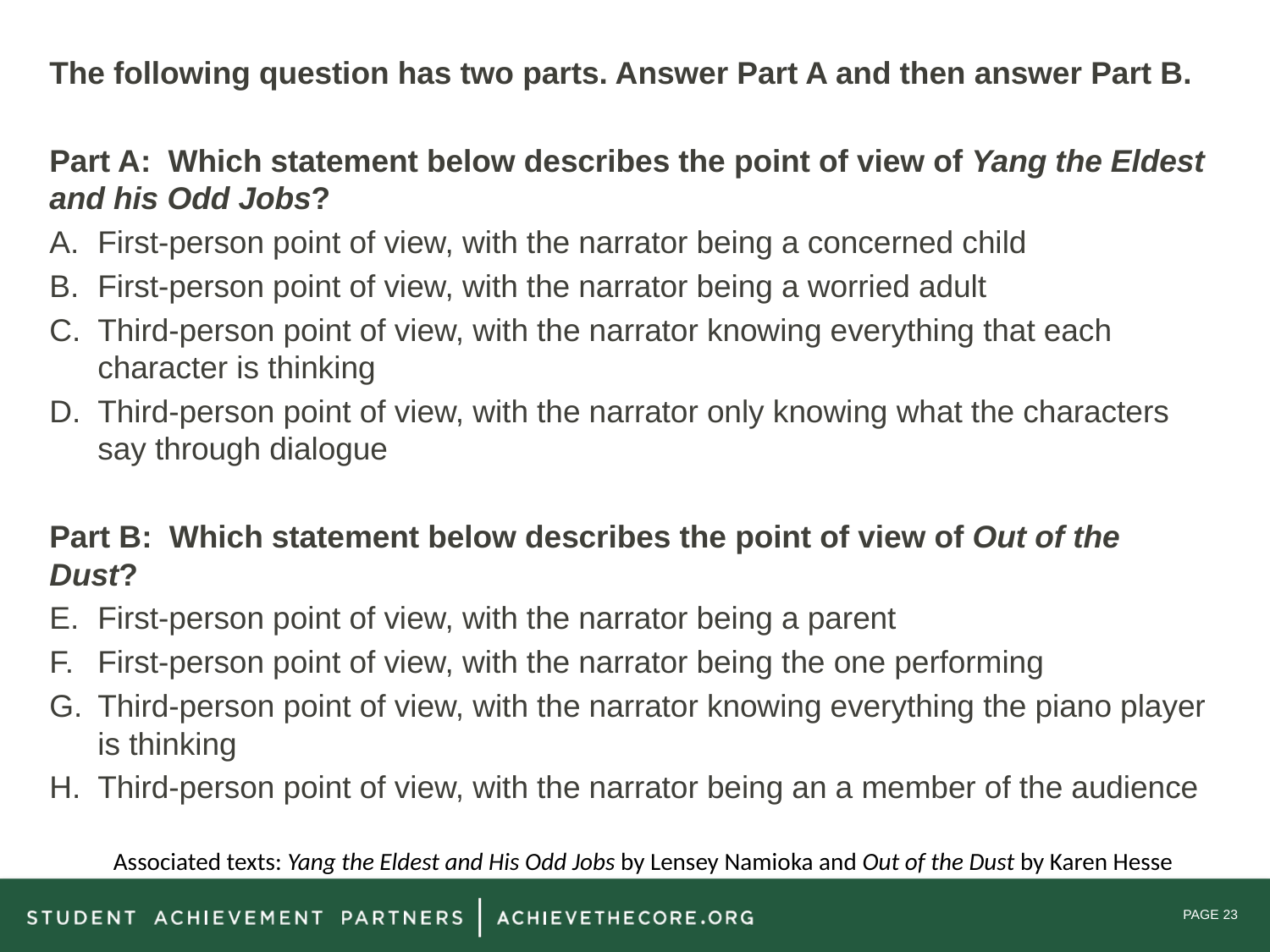

The following question has two parts. Answer Part A and then answer Part B.

Part A:  Which statement below describes the point of view of Yang the Eldest and his Odd Jobs?
First-person point of view, with the narrator being a concerned child
First-person point of view, with the narrator being a worried adult
Third-person point of view, with the narrator knowing everything that each character is thinking
Third-person point of view, with the narrator only knowing what the characters say through dialogue

Part B:  Which statement below describes the point of view of Out of the Dust?
First-person point of view, with the narrator being a parent
First-person point of view, with the narrator being the one performing
Third-person point of view, with the narrator knowing everything the piano player is thinking
Third-person point of view, with the narrator being an a member of the audience

Associated texts: Yang the Eldest and His Odd Jobs by Lensey Namioka and Out of the Dust by Karen Hesse